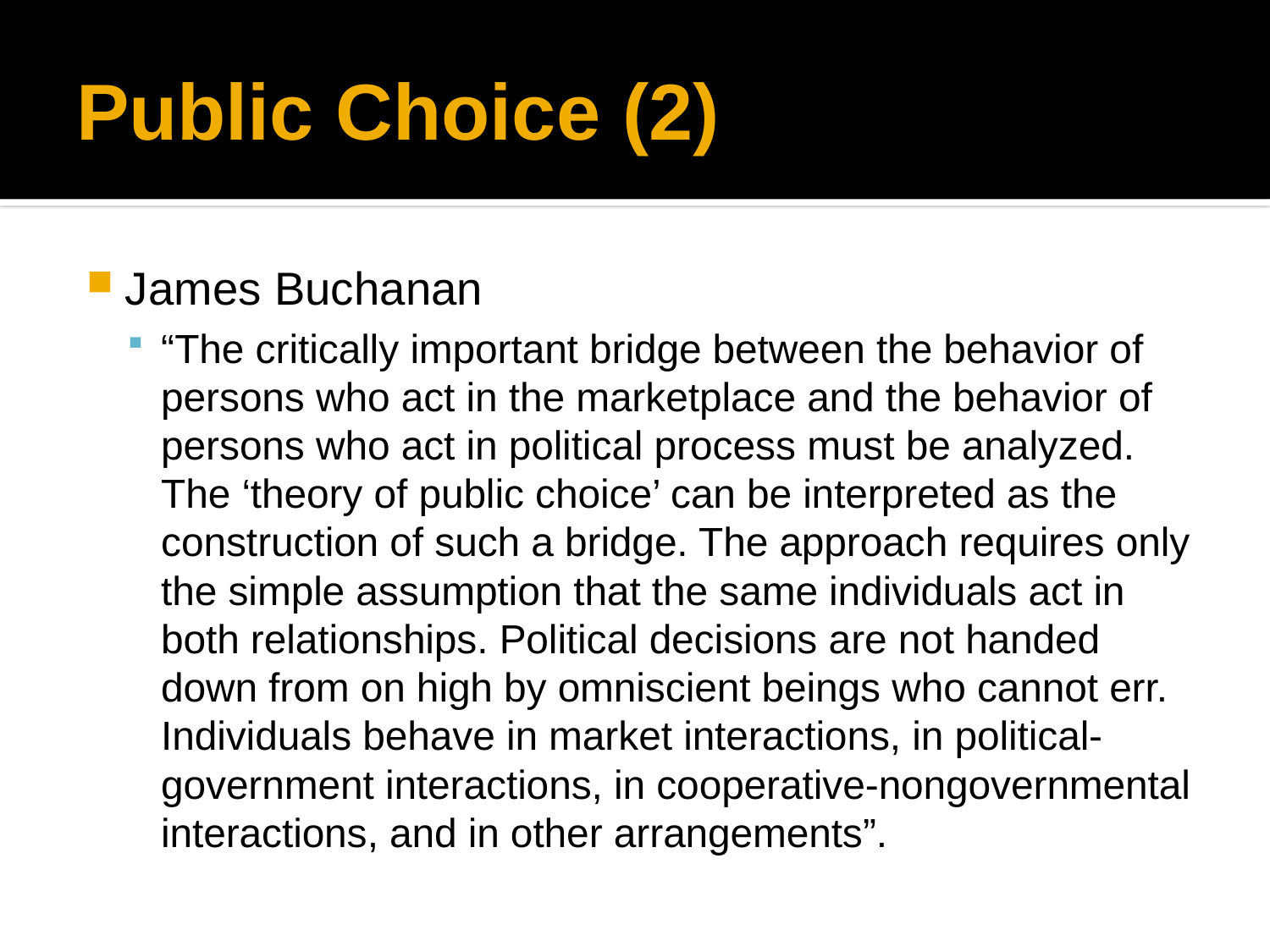

# Public Choice (2)
James Buchanan
“The critically important bridge between the behavior of persons who act in the marketplace and the behavior of persons who act in political process must be analyzed. The ‘theory of public choice’ can be interpreted as the construction of such a bridge. The approach requires only the simple assumption that the same individuals act in both relationships. Political decisions are not handed down from on high by omniscient beings who cannot err. Individuals behave in market interactions, in political-government interactions, in cooperative-nongovernmental interactions, and in other arrangements”.